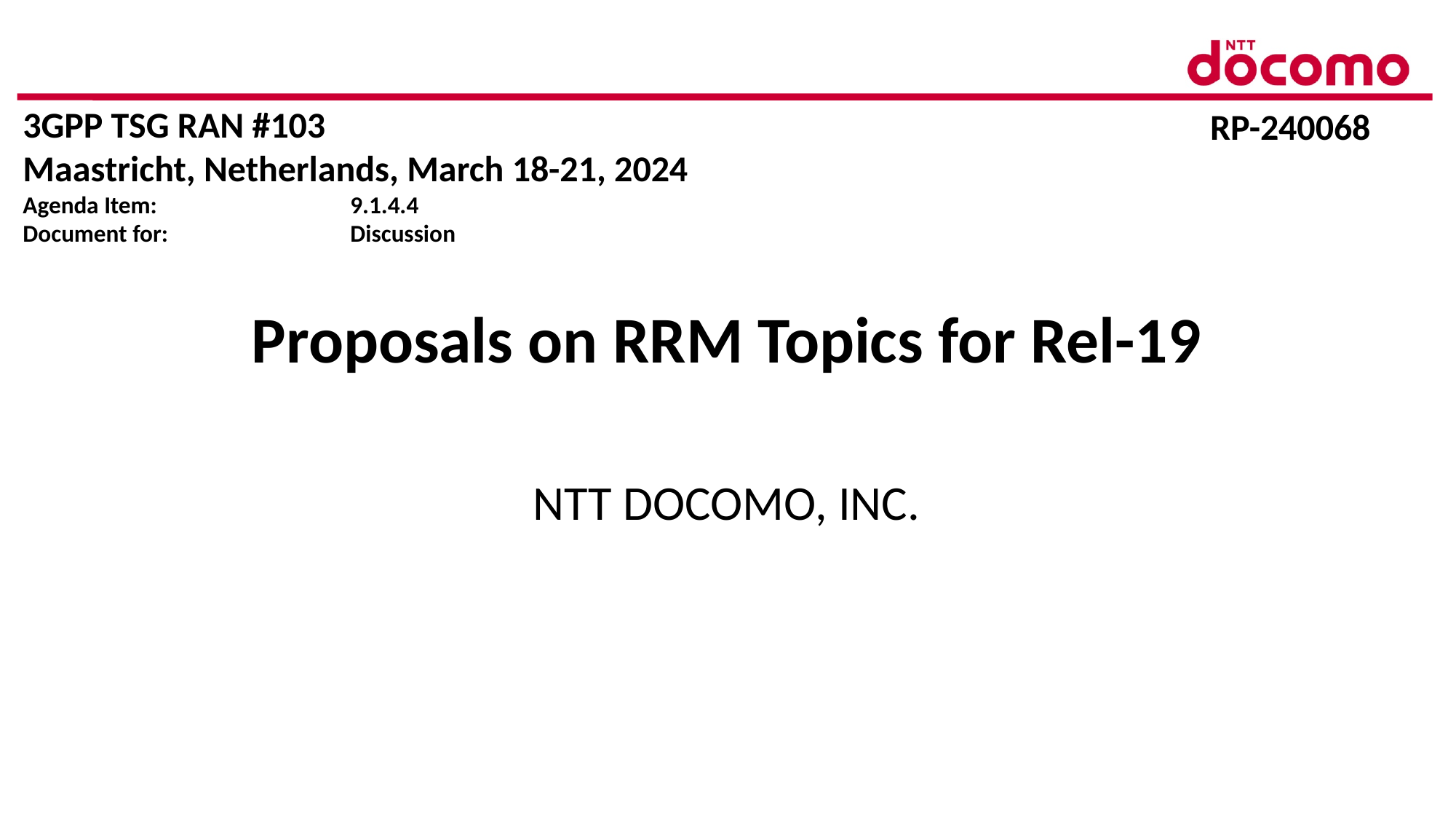

3GPP TSG RAN #103
Maastricht, Netherlands, March 18-21, 2024
Agenda Item:		9.1.4.4
Document for:		Discussion
RP-240068
# Proposals on RRM Topics for Rel-19
NTT DOCOMO, INC.